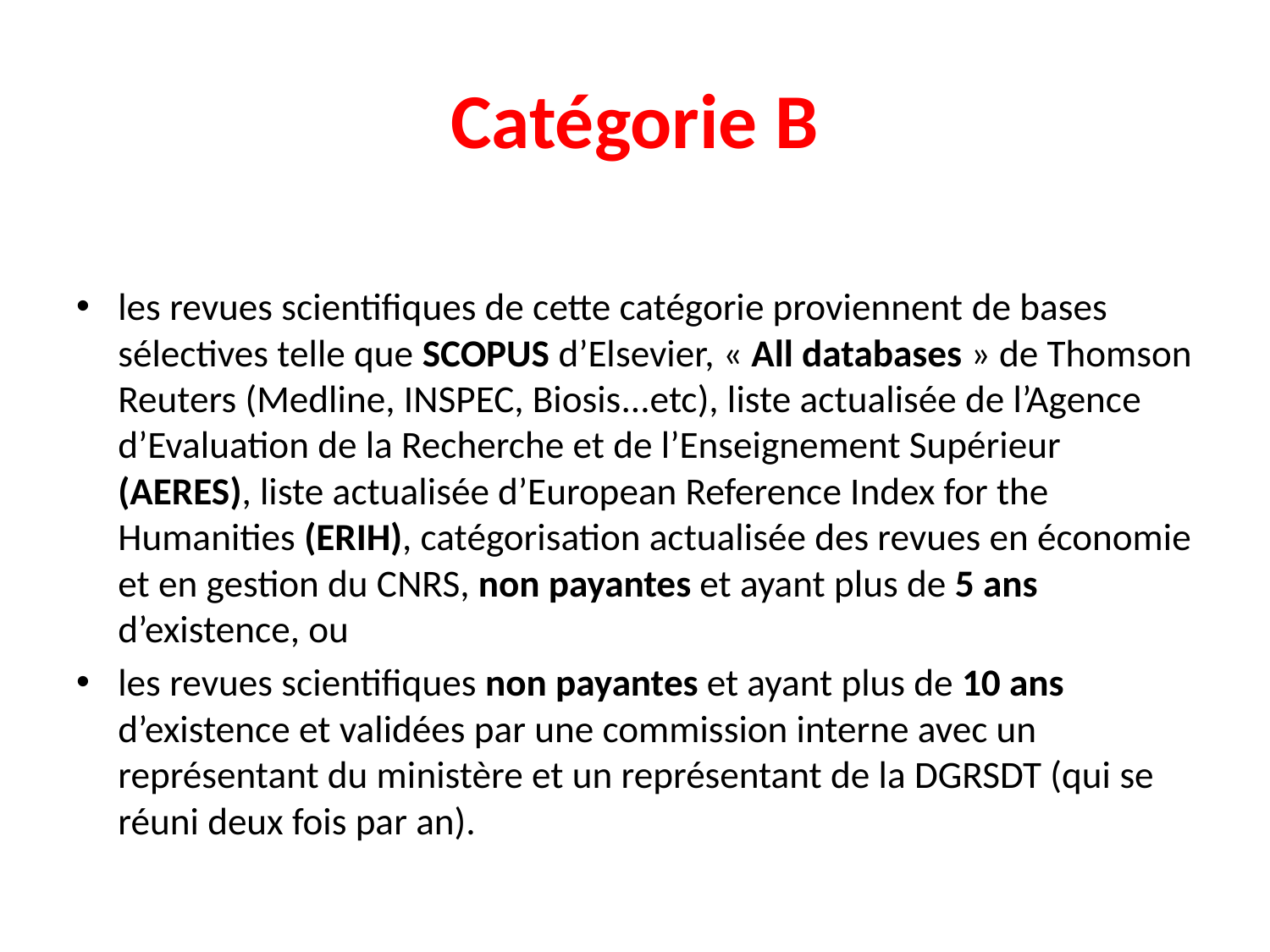

# Catégorie B

les revues scientifiques de cette catégorie proviennent de bases sélectives telle que SCOPUS d’Elsevier, « All databases » de Thomson Reuters (Medline, INSPEC, Biosis...etc), liste actualisée de l’Agence d’Evaluation de la Recherche et de l’Enseignement Supérieur (AERES), liste actualisée d’European Reference Index for the Humanities (ERIH), catégorisation actualisée des revues en économie et en gestion du CNRS, non payantes et ayant plus de 5 ans d’existence, ou
les revues scientifiques non payantes et ayant plus de 10 ans d’existence et validées par une commission interne avec un représentant du ministère et un représentant de la DGRSDT (qui se réuni deux fois par an).